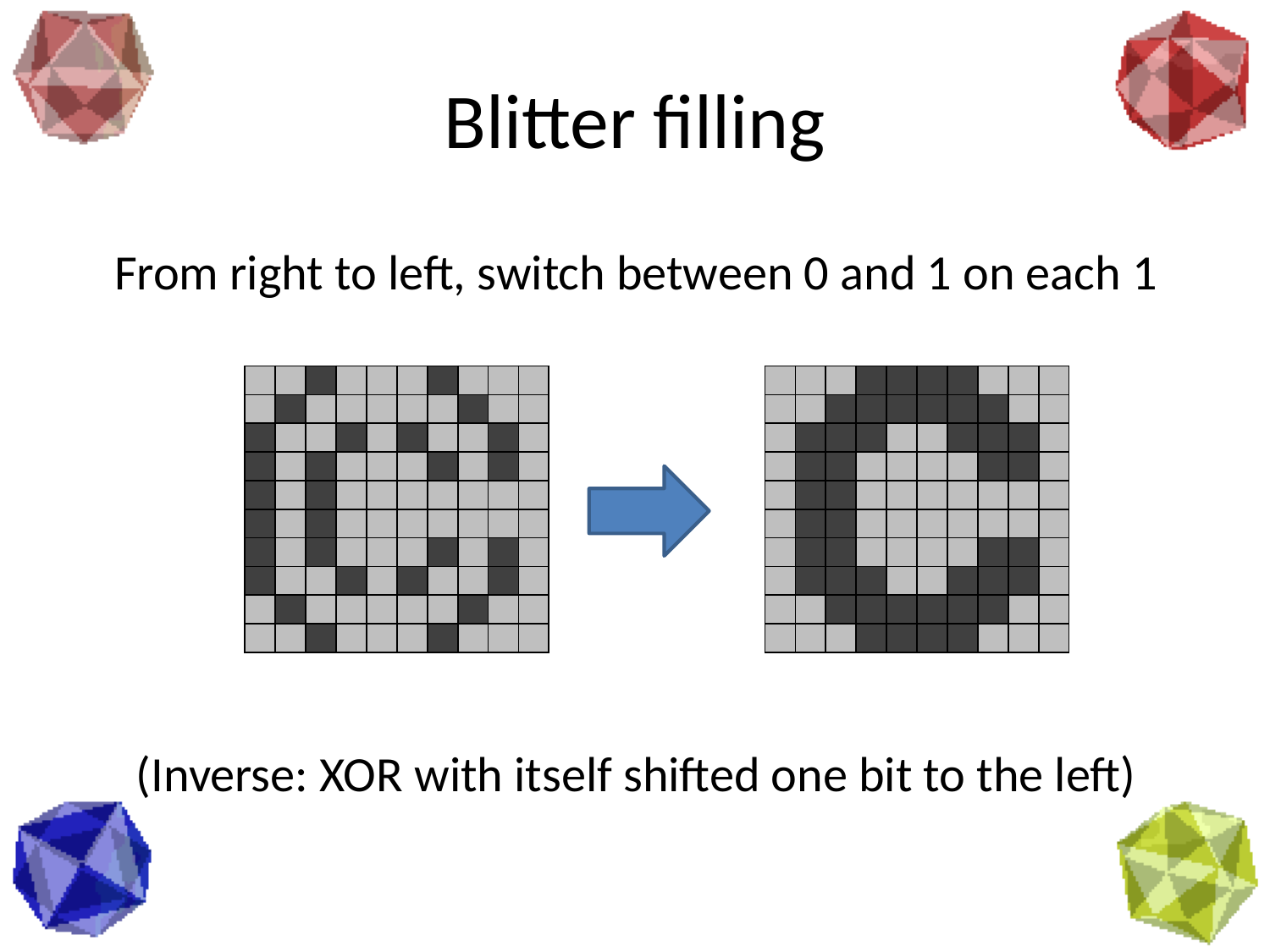

# Blitter filling
From right to left, switch between 0 and 1 on each 1
|  |  |  |  |  |  |  |  |  |  |
| --- | --- | --- | --- | --- | --- | --- | --- | --- | --- |
|  |  |  |  |  |  |  |  |  |  |
|  |  |  |  |  |  |  |  |  |  |
|  |  |  |  |  |  |  |  |  |  |
|  |  |  |  |  |  |  |  |  |  |
|  |  |  |  |  |  |  |  |  |  |
|  |  |  |  |  |  |  |  |  |  |
|  |  |  |  |  |  |  |  |  |  |
|  |  |  |  |  |  |  |  |  |  |
|  |  |  |  |  |  |  |  |  |  |
|  |  |  |  |  |  |  |  |  |  |
| --- | --- | --- | --- | --- | --- | --- | --- | --- | --- |
|  |  |  |  |  |  |  |  |  |  |
|  |  |  |  |  |  |  |  |  |  |
|  |  |  |  |  |  |  |  |  |  |
|  |  |  |  |  |  |  |  |  |  |
|  |  |  |  |  |  |  |  |  |  |
|  |  |  |  |  |  |  |  |  |  |
|  |  |  |  |  |  |  |  |  |  |
|  |  |  |  |  |  |  |  |  |  |
|  |  |  |  |  |  |  |  |  |  |

(Inverse: XOR with itself shifted one bit to the left)